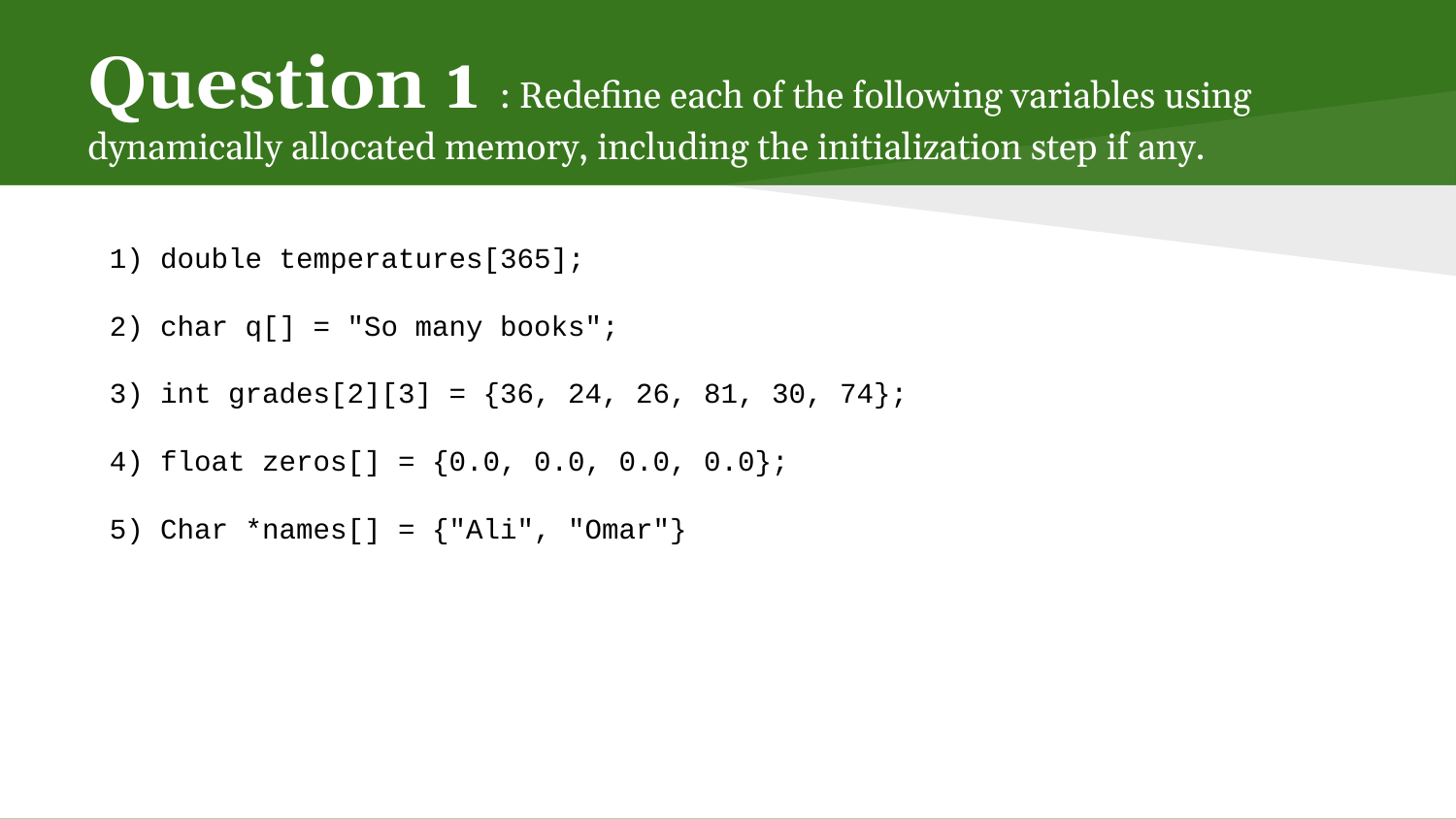

# Question 1 : Redefine each of the following variables using dynamically allocated memory, including the initialization step if any.
double temperatures[365];
char q[] = "So many books";
int grades[2][3] = {36, 24, 26, 81, 30, 74};
float zeros[] = {0.0, 0.0, 0.0, 0.0};
Char *names[] = {"Ali", "Omar"}